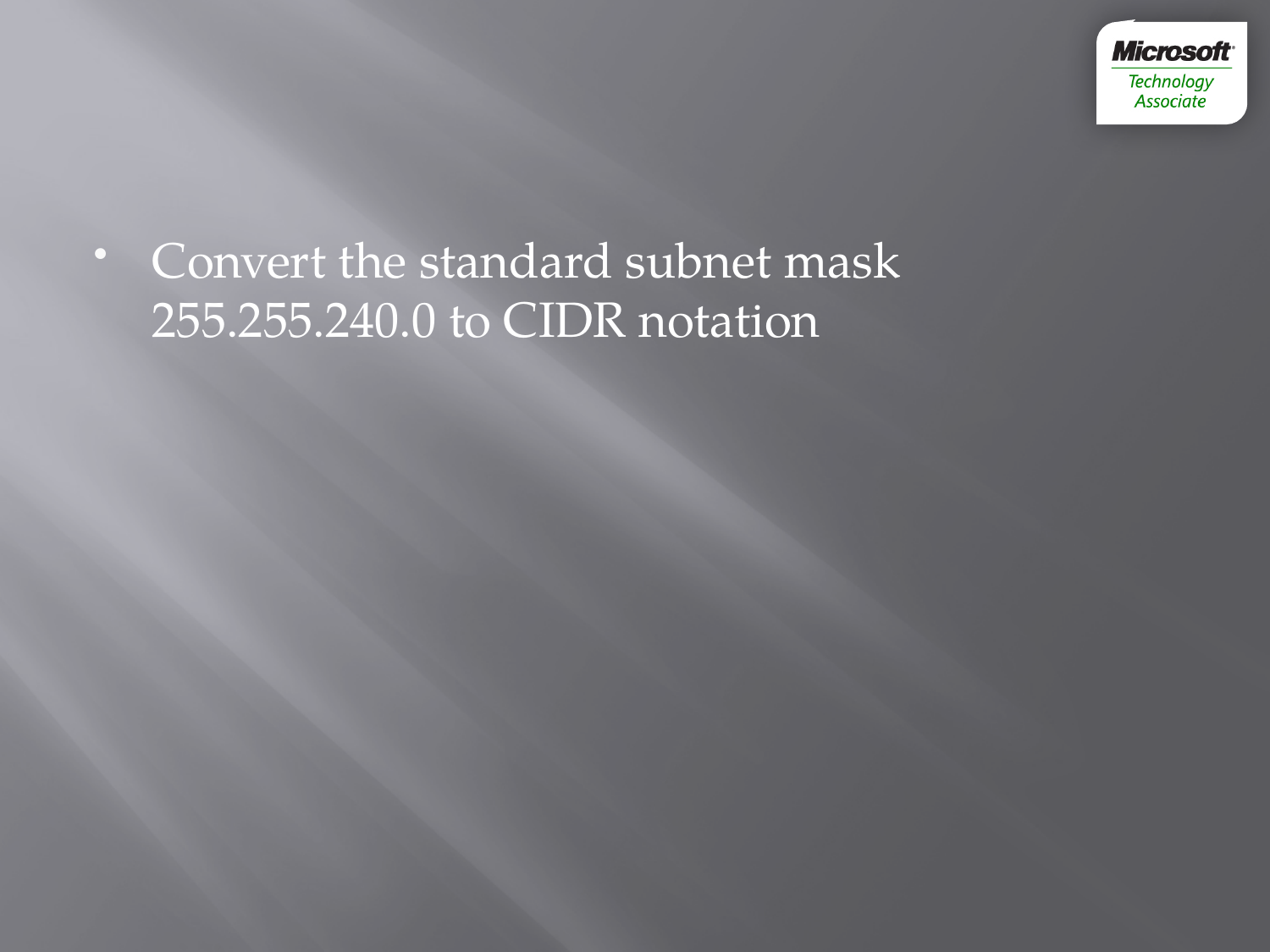

#
Convert the standard subnet mask 255.255.240.0 to CIDR notation